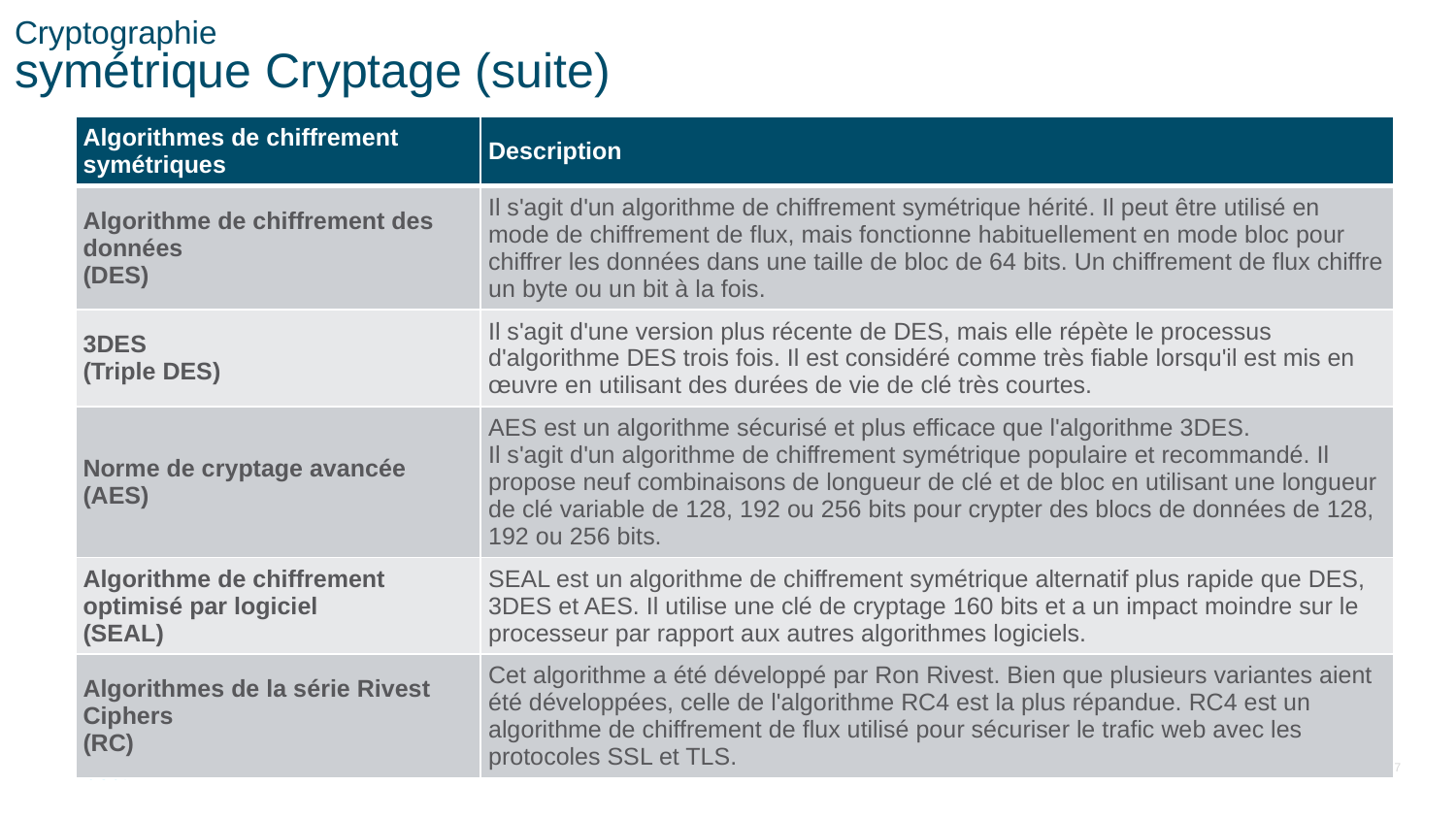

# Cryptographie symétrique Cryptage (suite)
| Algorithmes de chiffrement symétriques | Description |
| --- | --- |
| Algorithme de chiffrement des données (DES) | Il s'agit d'un algorithme de chiffrement symétrique hérité. Il peut être utilisé en mode de chiffrement de flux, mais fonctionne habituellement en mode bloc pour chiffrer les données dans une taille de bloc de 64 bits. Un chiffrement de flux chiffre un byte ou un bit à la fois. |
| 3DES (Triple DES) | Il s'agit d'une version plus récente de DES, mais elle répète le processus d'algorithme DES trois fois. Il est considéré comme très fiable lorsqu'il est mis en œuvre en utilisant des durées de vie de clé très courtes. |
| Norme de cryptage avancée (AES) | AES est un algorithme sécurisé et plus efficace que l'algorithme 3DES. Il s'agit d'un algorithme de chiffrement symétrique populaire et recommandé. Il propose neuf combinaisons de longueur de clé et de bloc en utilisant une longueur de clé variable de 128, 192 ou 256 bits pour crypter des blocs de données de 128, 192 ou 256 bits. |
| Algorithme de chiffrement optimisé par logiciel (SEAL) | SEAL est un algorithme de chiffrement symétrique alternatif plus rapide que DES, 3DES et AES. Il utilise une clé de cryptage 160 bits et a un impact moindre sur le processeur par rapport aux autres algorithmes logiciels. |
| Algorithmes de la série Rivest Ciphers (RC) | Cet algorithme a été développé par Ron Rivest. Bien que plusieurs variantes aient été développées, celle de l'algorithme RC4 est la plus répandue. RC4 est un algorithme de chiffrement de flux utilisé pour sécuriser le trafic web avec les protocoles SSL et TLS. |